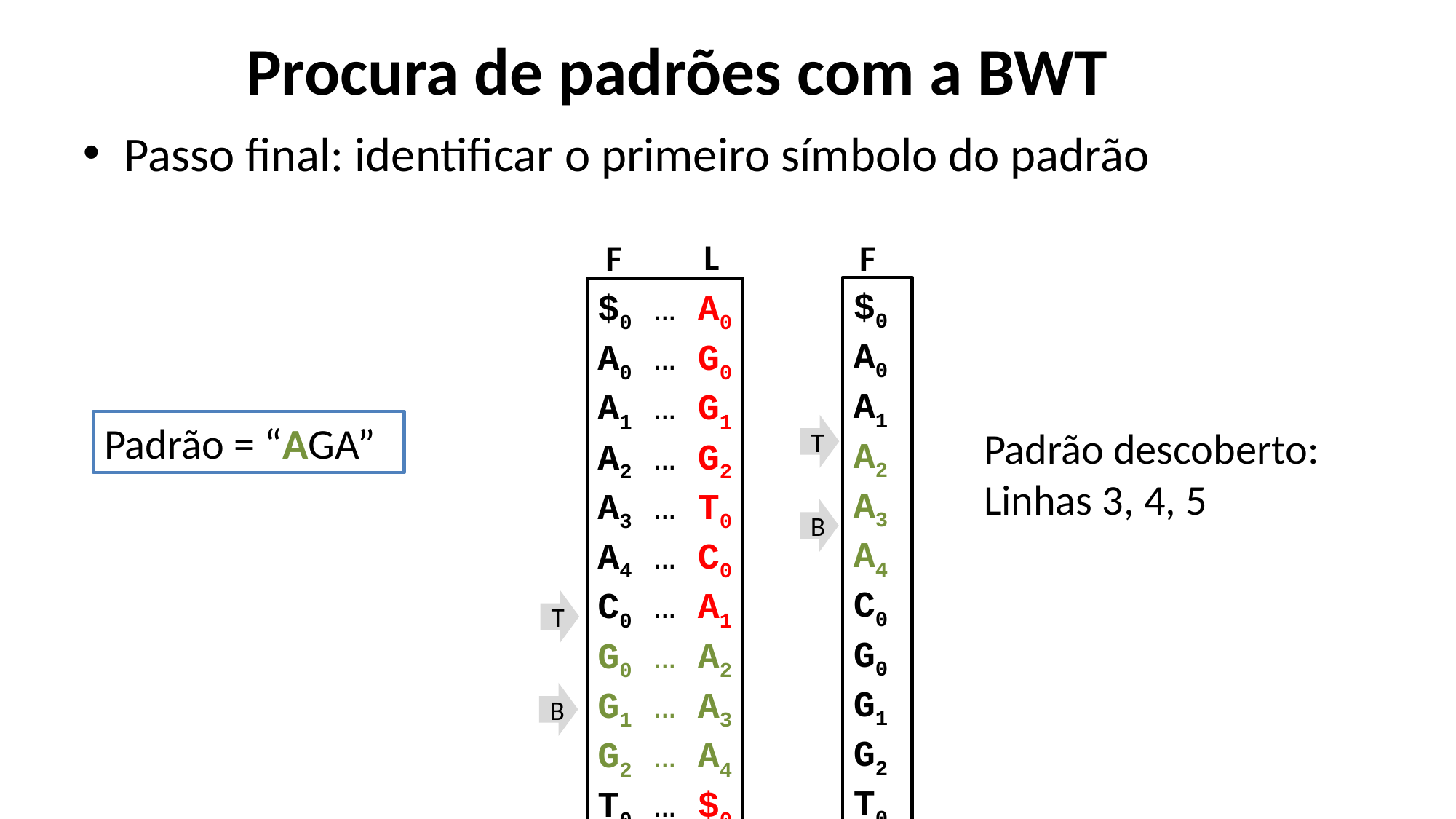

# Procura de padrões com a BWT
Passo final: identificar o primeiro símbolo do padrão

L
F
F
$0
A0
A1
A2
A3
A4
C0
G0
G1
G2
T0
$0 … A0
A0 … G0
A1 … G1
A2 … G2
A3 … T0
A4 … C0
C0 … A1
G0 … A2
G1 … A3
G2 … A4
T0 … $0
Padrão = “AGA”
T
Padrão descoberto:
Linhas 3, 4, 5
B
T
B